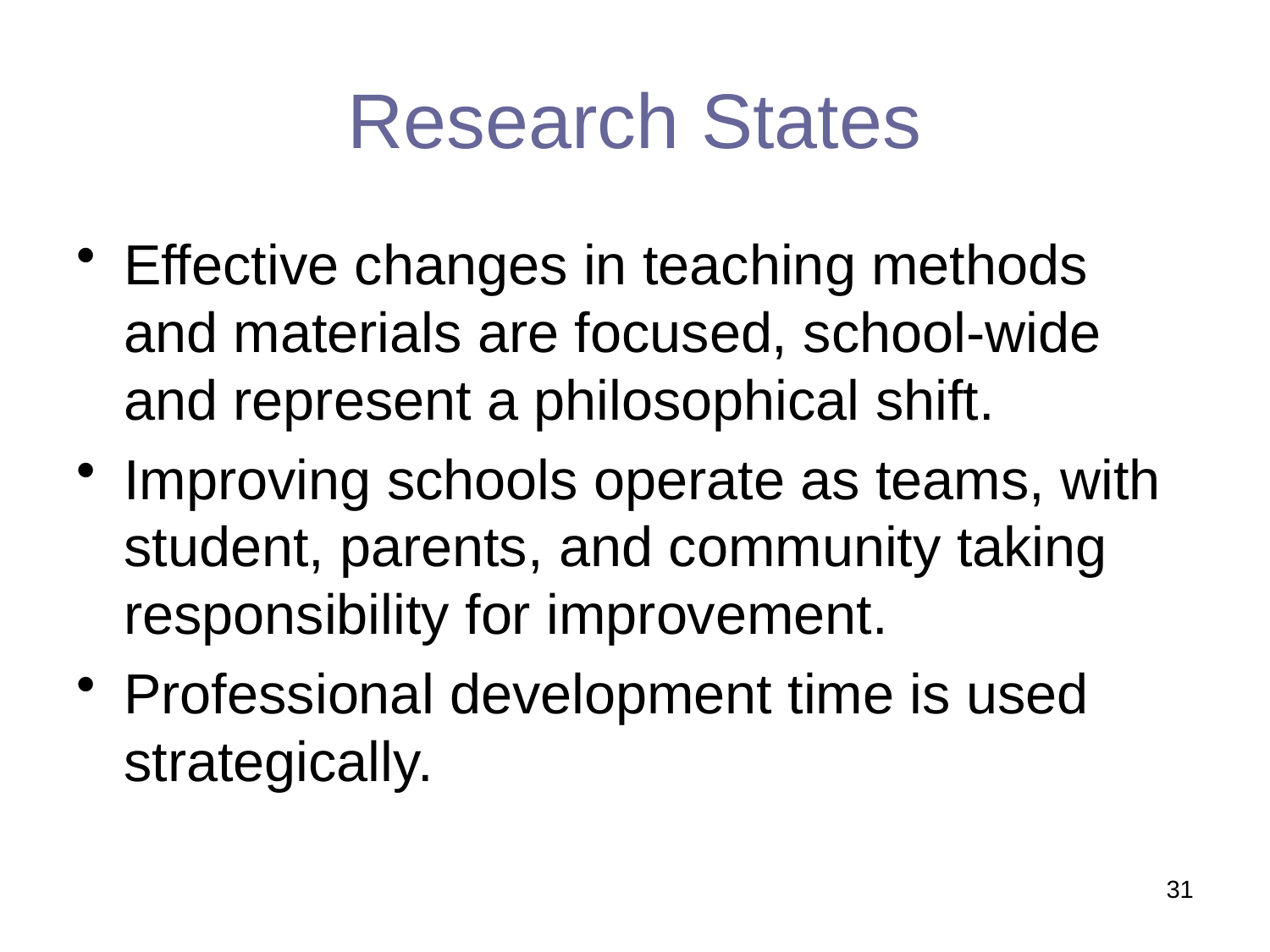

# Research States
Effective changes in teaching methods and materials are focused, school-wide and represent a philosophical shift.
Improving schools operate as teams, with student, parents, and community taking responsibility for improvement.
Professional development time is used strategically.
31